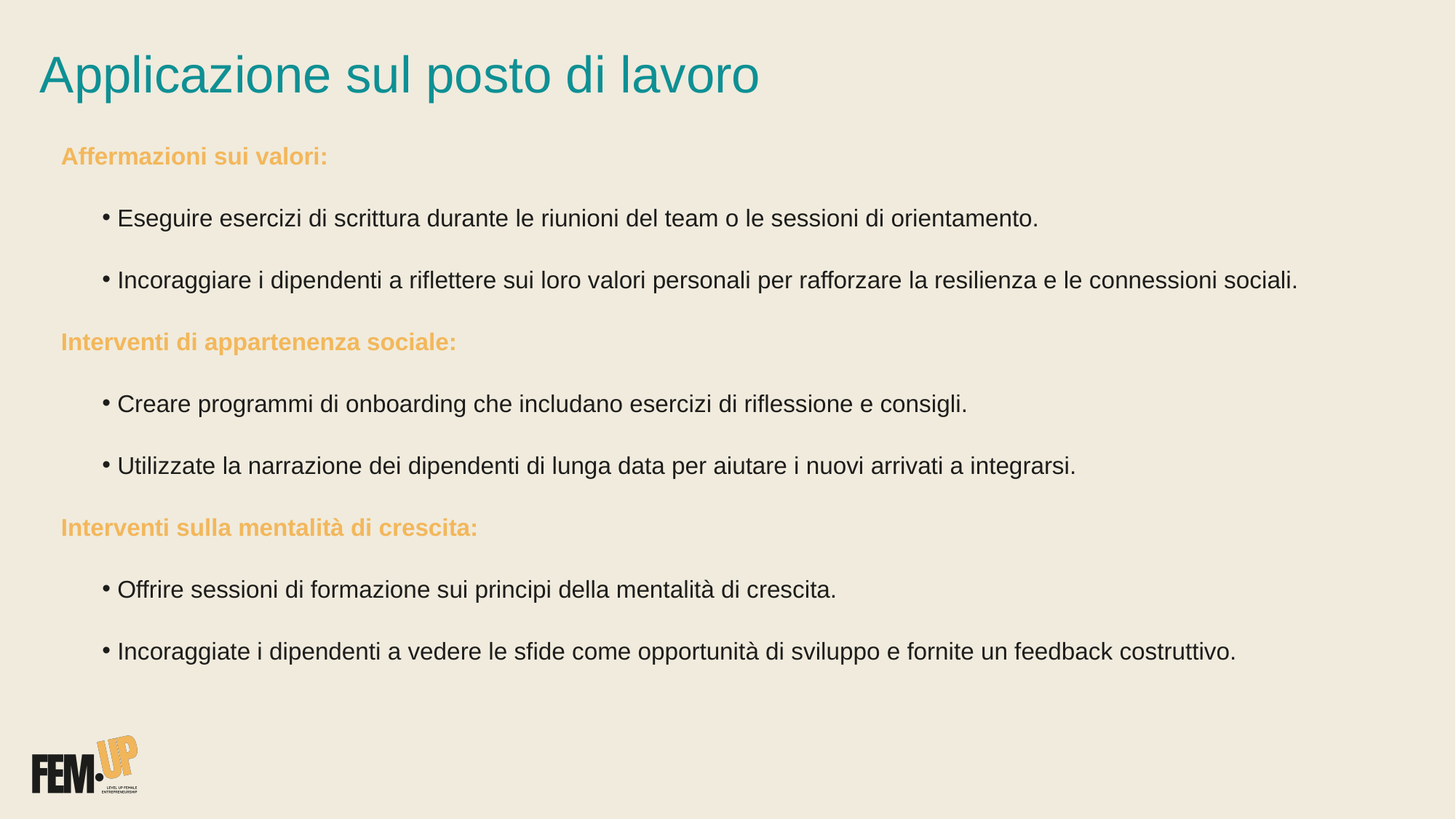

# Applicazione sul posto di lavoro
Affermazioni sui valori:
 Eseguire esercizi di scrittura durante le riunioni del team o le sessioni di orientamento.
 Incoraggiare i dipendenti a riflettere sui loro valori personali per rafforzare la resilienza e le connessioni sociali.
Interventi di appartenenza sociale:
 Creare programmi di onboarding che includano esercizi di riflessione e consigli.
 Utilizzate la narrazione dei dipendenti di lunga data per aiutare i nuovi arrivati a integrarsi.
Interventi sulla mentalità di crescita:
 Offrire sessioni di formazione sui principi della mentalità di crescita.
 Incoraggiate i dipendenti a vedere le sfide come opportunità di sviluppo e fornite un feedback costruttivo.